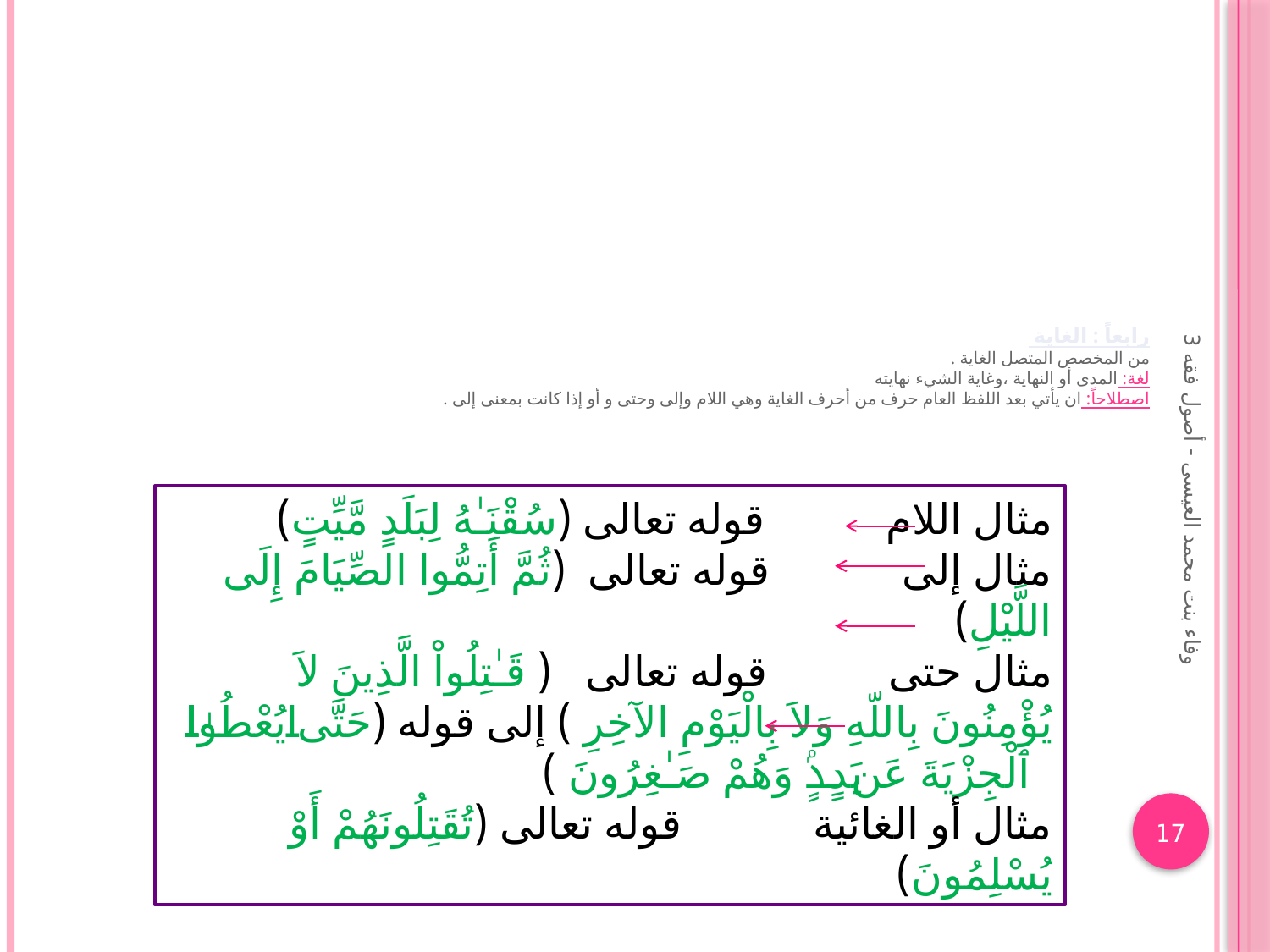

# ‏رابعاً : الغاية من المخصص المتصل الغاية . لغة: المدى أو النهاية ،وغاية الشيء نهايته  اصطلاحاً: ان يأتي بعد اللفظ العام حرف من أحرف الغاية وهي اللام وإلى وحتى و أو إذا كانت بمعنى إلى .
مثال اللام           قوله تعالى (سُقْنَـٰهُ لِبَلَدٍ مَّيِّتٍ)
مثال إلى            قوله تعالى  (ثُمَّ أَتِمُّوا الصِّيَامَ إِلَى اللَّيْلِ)
مثال حتى           قوله تعالى   ( قَـٰتِلُواْ الَّذِينَ لاَ يُؤْمِنُونَ بِاللّهِ وَلاَ بِالْيَوْمِ الآخِرِ ) إلى قوله (حَتَّىٰ يُعْطُوا۟ ٱلْجِزْيَةَ عَن يَدٍۢ وَهُمْ صَـٰغِرُونَ )
مثال أو الغائية            قوله تعالى (تُقَتِلُونَهُمْ أَوْ يُسْلِمُونَ)
وفاء بنت محمد العيسى - أصول فقه 3
17